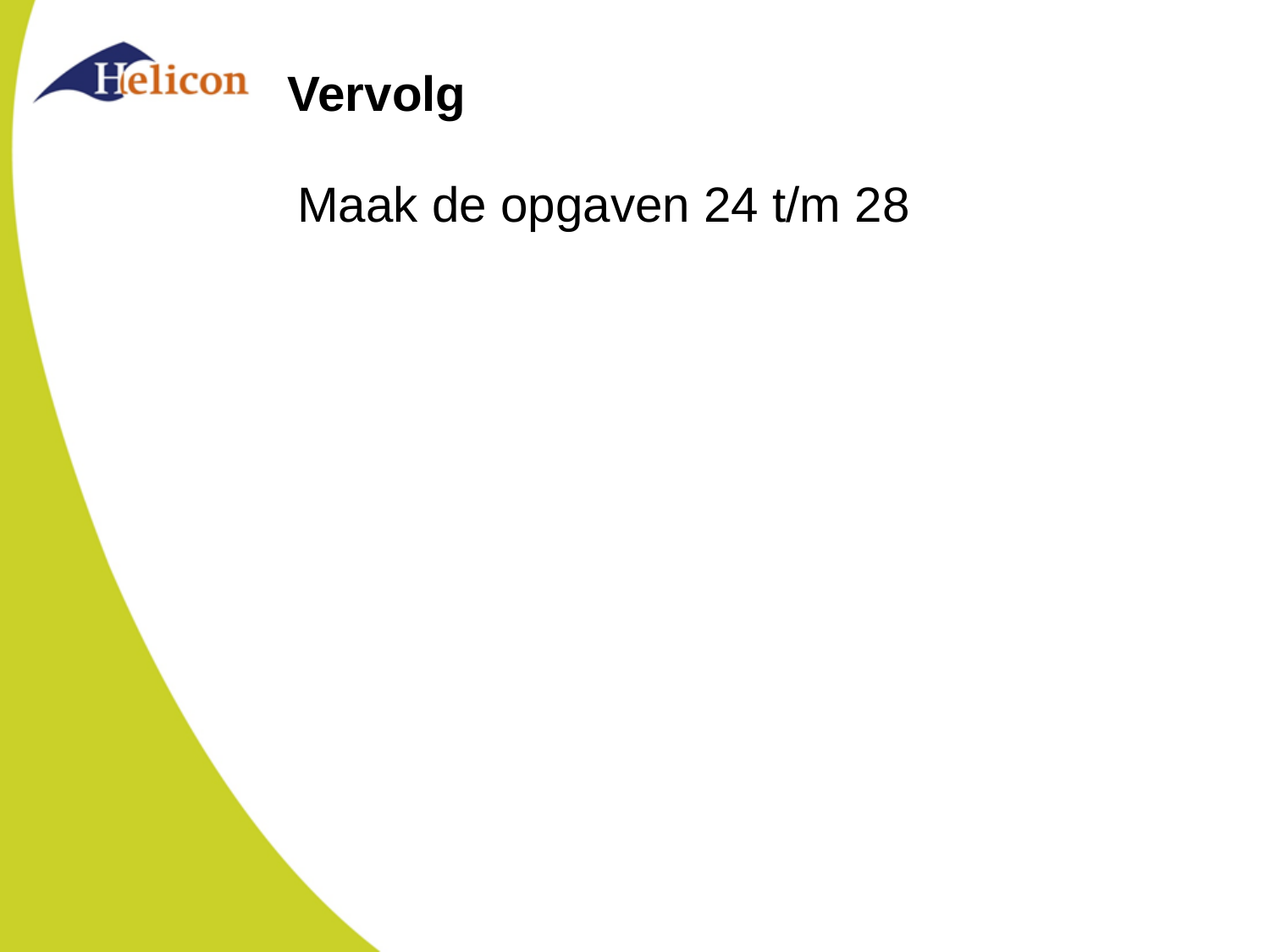

# Vervolg
Maak de opgaven 24 t/m 28